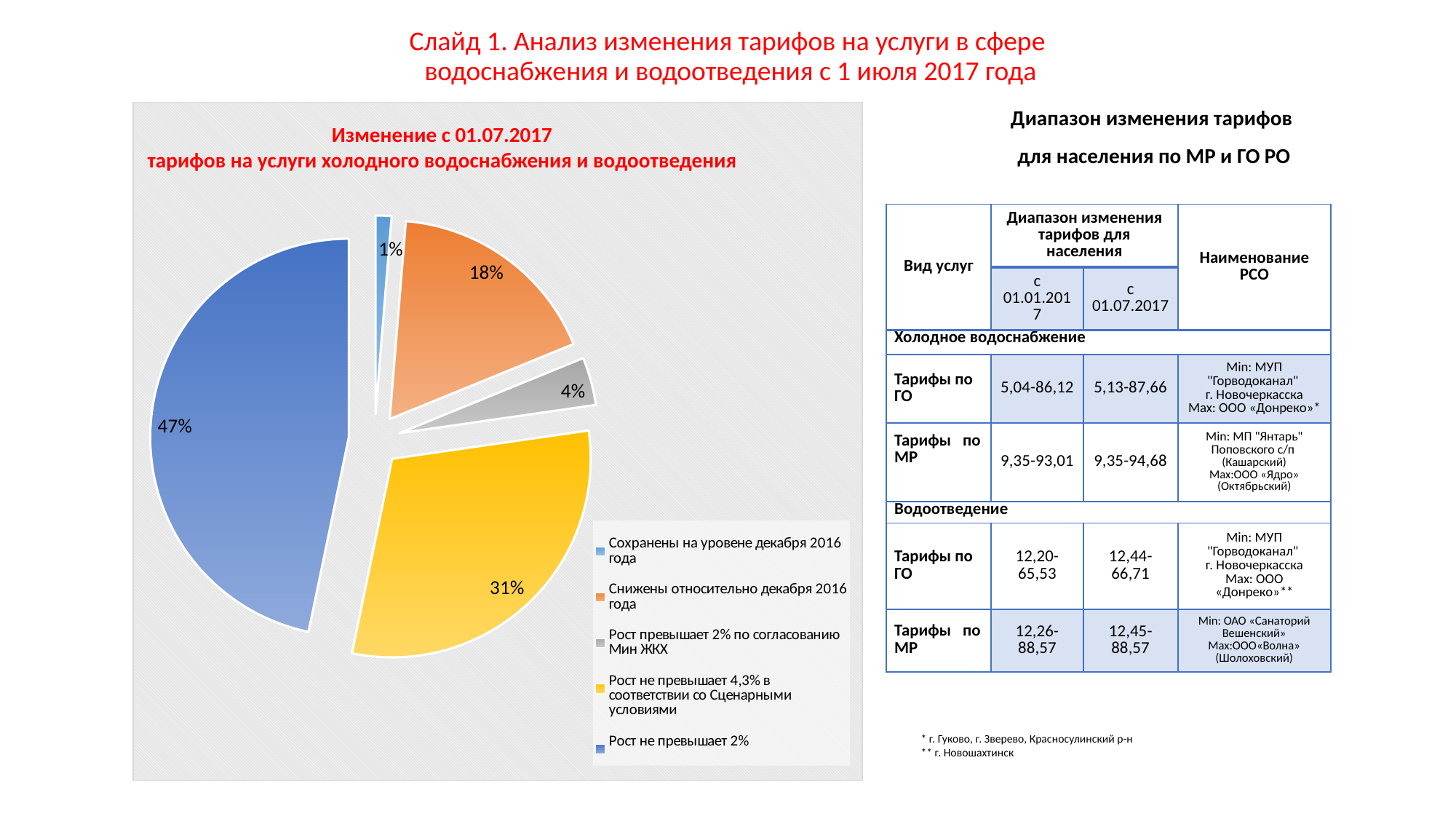

# Слайд 1. Анализ изменения тарифов на услуги в сфере водоснабжения и водоотведения с 1 июля 2017 года

### Chart

| Category | Анализ изменения тарифов на услуги в сфере холодного водоснабжения и водоотведения |
|---|---|
| Сохранены на уровене декабря 2016 года | 4.0 |
| Снижены относительно декабря 2016 года | 54.0 |
| Рост превышает 2% по согласованию Мин ЖКХ | 12.0 |
| Рост не превышает 4,3% в соответствии со Сценарными условиями | 94.0 |
| Рост не превышает 2% | 144.0 |
Диапазон изменения тарифов
для населения по МР и ГО РО

Изменение с 01.07.2017
тарифов на услуги холодного водоснабжения и водоотведения

| Вид услуг | Диапазон изменения тарифов для населения |  | Наименование РСО |
| --- | --- | --- | --- |
|  | с 01.01.2017 | с 01.07.2017 |  |
| Холодное водоснабжение |  |  |  |
| Тарифы по ГО | 5,04-86,12 | 5,13-87,66 | Min: МУП "Горводоканал" г. Новочеркасска Max: ООО «Донреко»\* |
| Тарифы по МР | 9,35-93,01 | 9,35-94,68 | Min: МП "Янтарь" Поповского с/п (Кашарский) Max:ООО «Ядро» (Октябрьский) |
| Водоотведение |  |  |  |
| Тарифы по ГО | 12,20-65,53 | 12,44-66,71 | Min: МУП "Горводоканал" г. Новочеркасска Max: ООО «Донреко»\*\* |
| Тарифы по МР | 12,26-88,57 | 12,45-88,57 | Min: ОАО «Санаторий Вешенский» Max:ООО«Волна» (Шолоховский) |
* г. Гуково, г. Зверево, Красносулинский р-н
** г. Новошахтинск